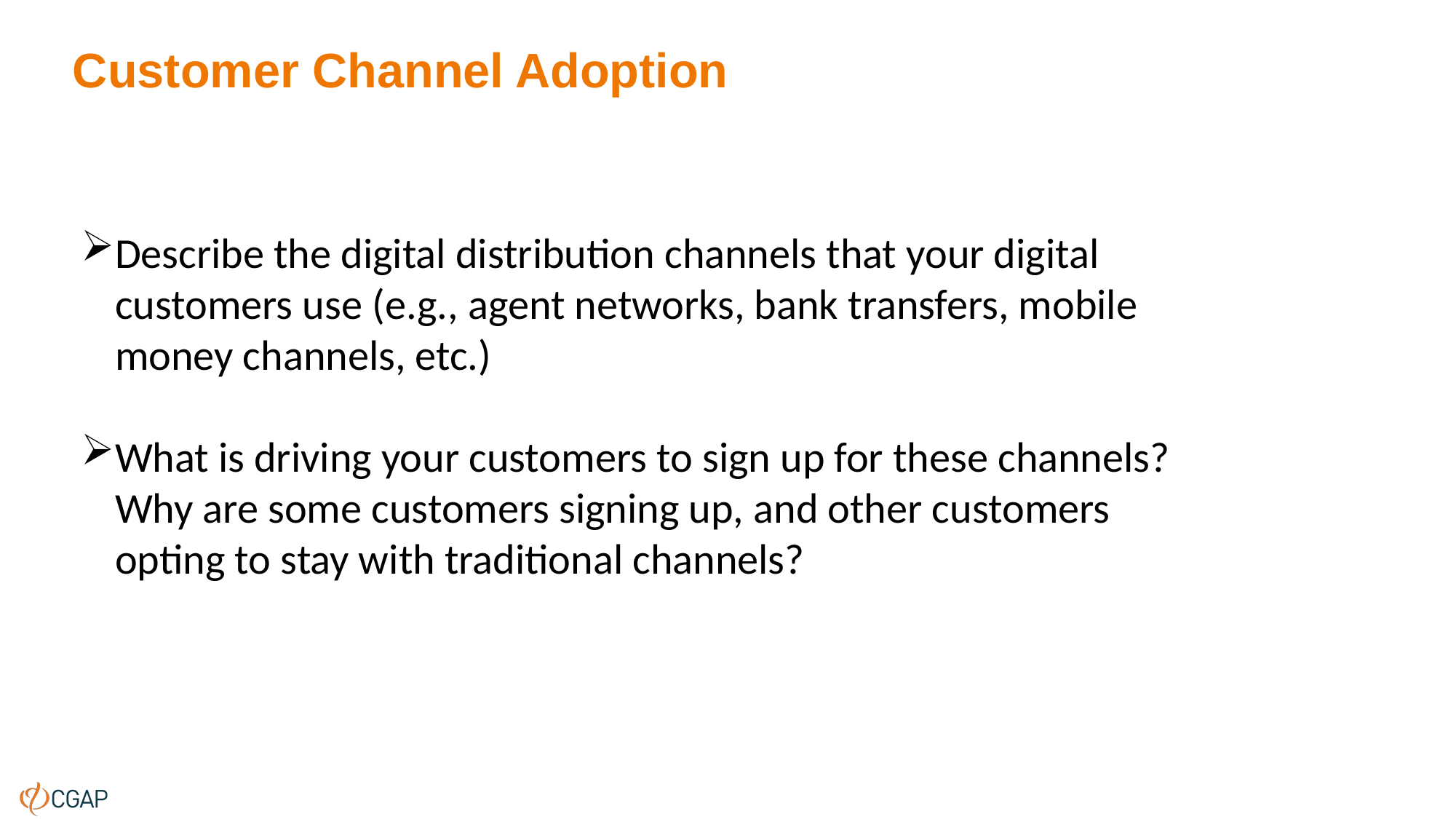

# Customer Channel Adoption
Describe the digital distribution channels that your digital customers use (e.g., agent networks, bank transfers, mobile money channels, etc.)

What is driving your customers to sign up for these channels?  Why are some customers signing up, and other customers opting to stay with traditional channels?